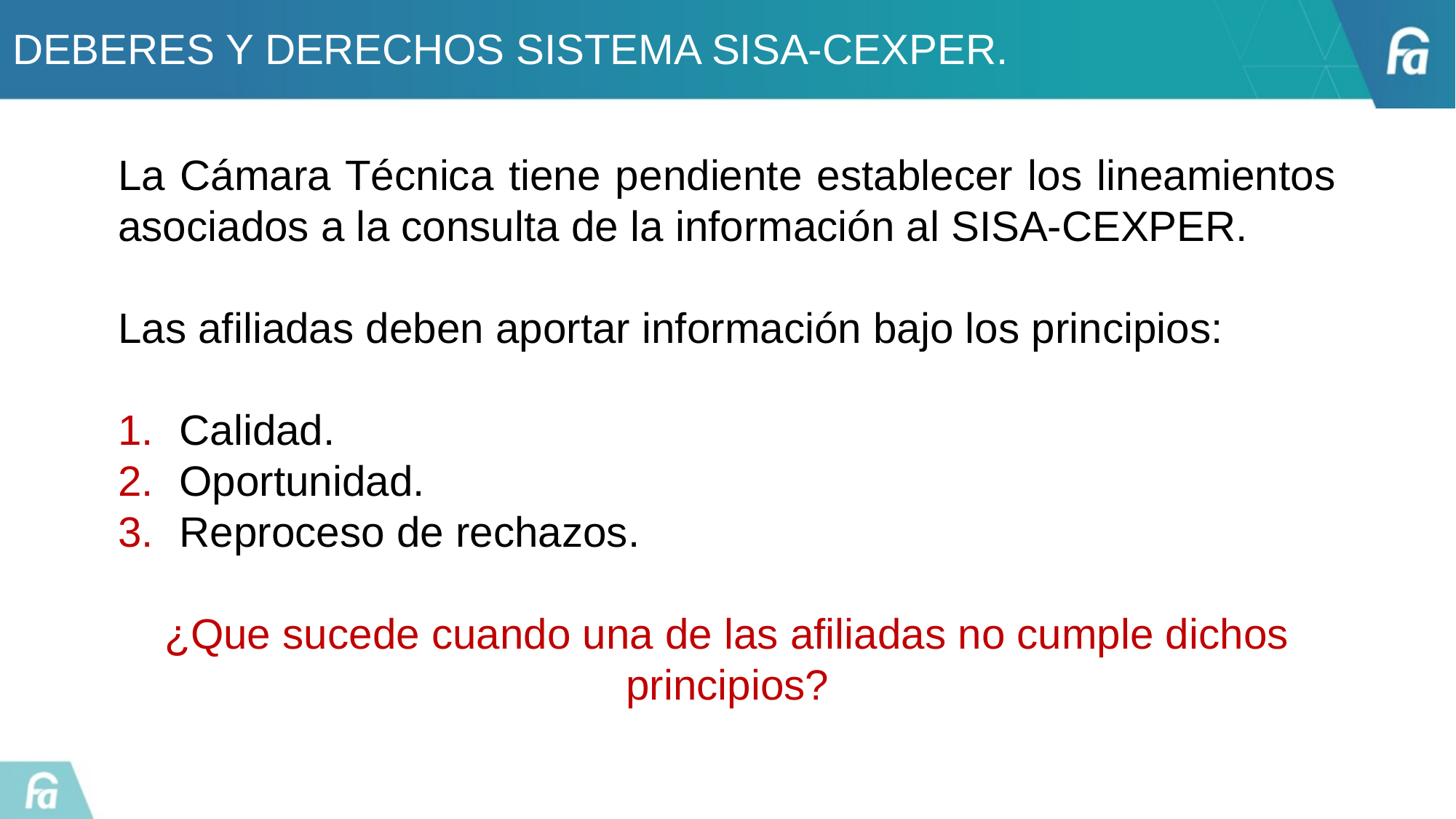

# DEBERES Y DERECHOS SISTEMA SISA-CEXPER.
La Cámara Técnica tiene pendiente establecer los lineamientos asociados a la consulta de la información al SISA-CEXPER.

Las afiliadas deben aportar información bajo los principios:

Calidad.
Oportunidad.
Reproceso de rechazos.

¿Que sucede cuando una de las afiliadas no cumple dichos principios?